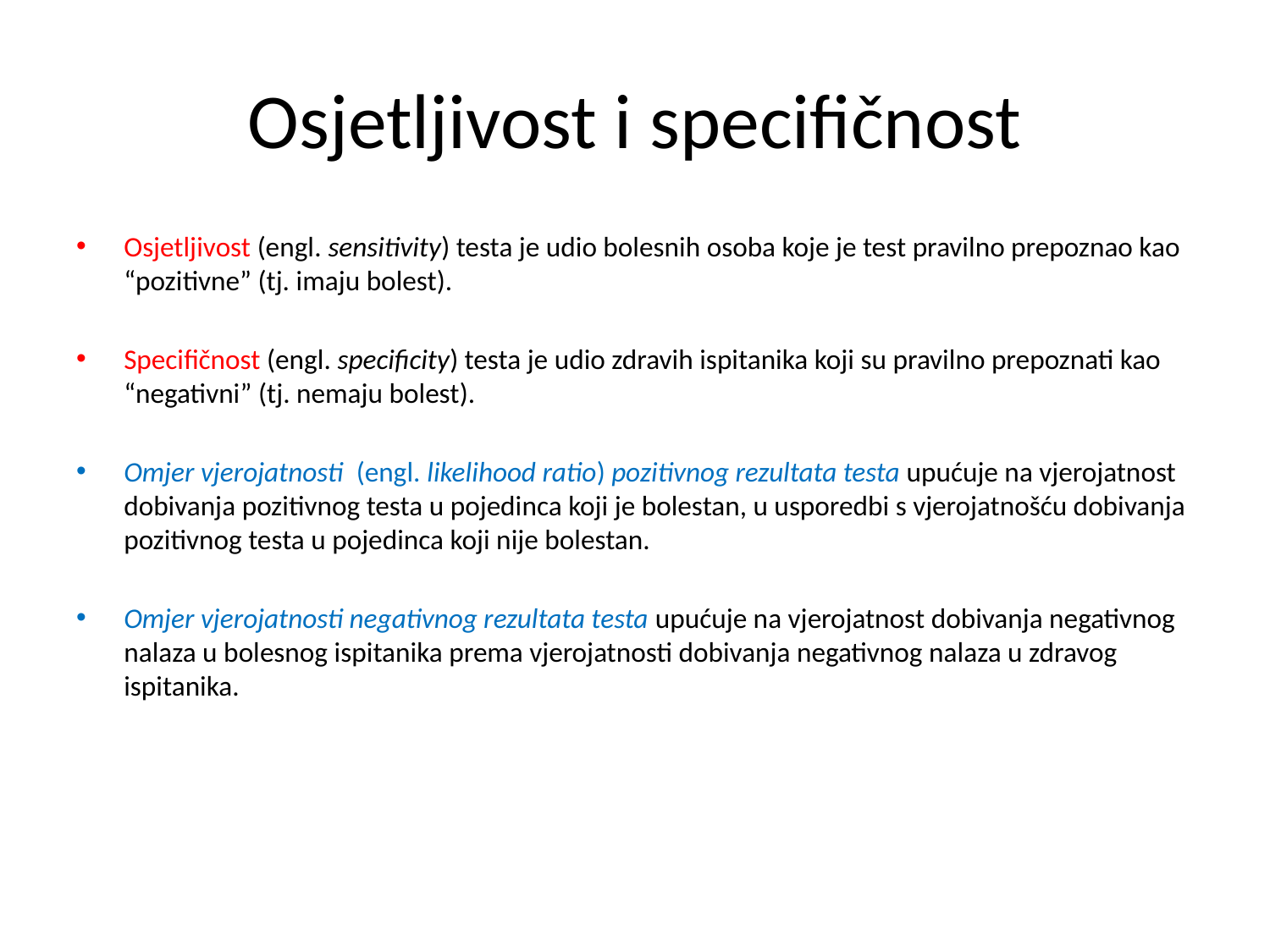

# Osjetljivost i specifičnost
Osjetljivost (engl. sensitivity) testa je udio bolesnih osoba koje je test pravilno prepoznao kao “pozitivne” (tj. imaju bolest).

Specifičnost (engl. specificity) testa je udio zdravih ispitanika koji su pravilno prepoznati kao “negativni” (tj. nemaju bolest).

Omjer vjerojatnosti  (engl. likelihood ratio) pozitivnog rezultata testa upućuje na vjerojatnost dobivanja pozitivnog testa u pojedinca koji je bolestan, u usporedbi s vjerojatnošću dobivanja pozitivnog testa u pojedinca koji nije bolestan.

Omjer vjerojatnosti negativnog rezultata testa upućuje na vjerojatnost dobivanja negativnog nalaza u bolesnog ispitanika prema vjerojatnosti dobivanja negativnog nalaza u zdravog ispitanika.